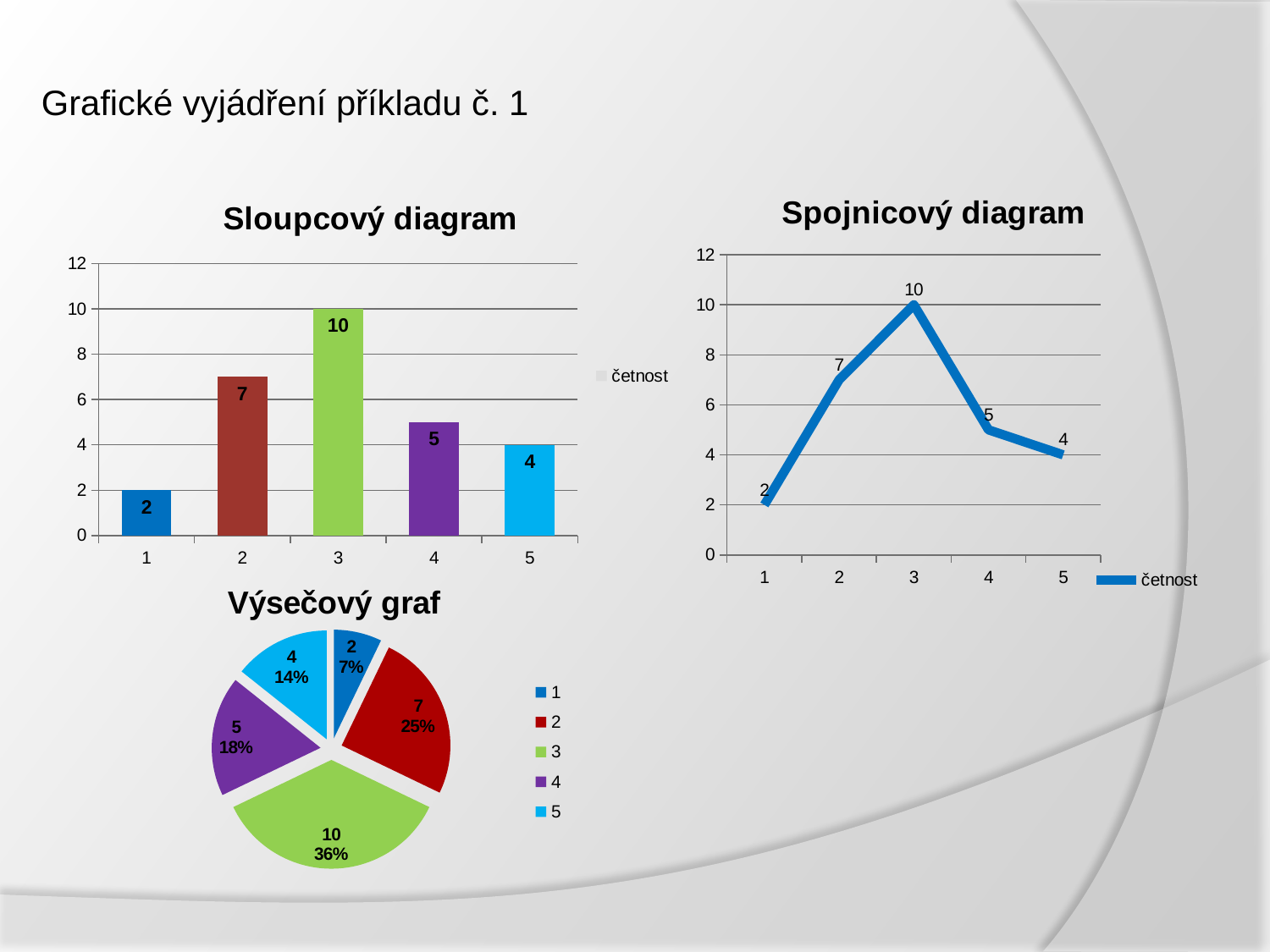

# Grafické vyjádření příkladu č. 1

### Chart: Spojnicový diagram

| Category | četnost |
|---|---|
| 1 | 2.0 |
| 2 | 7.0 |
| 3 | 10.0 |
| 4 | 5.0 |
| 5 | 4.0 |

### Chart: Sloupcový diagram

| Category | četnost |
|---|---|
| 1 | 2.0 |
| 2 | 7.0 |
| 3 | 10.0 |
| 4 | 5.0 |
| 5 | 4.0 |

### Chart: Výsečový graf

| Category | četnost |
|---|---|
| 1 | 2.0 |
| 2 | 7.0 |
| 3 | 10.0 |
| 4 | 5.0 |
| 5 | 4.0 |